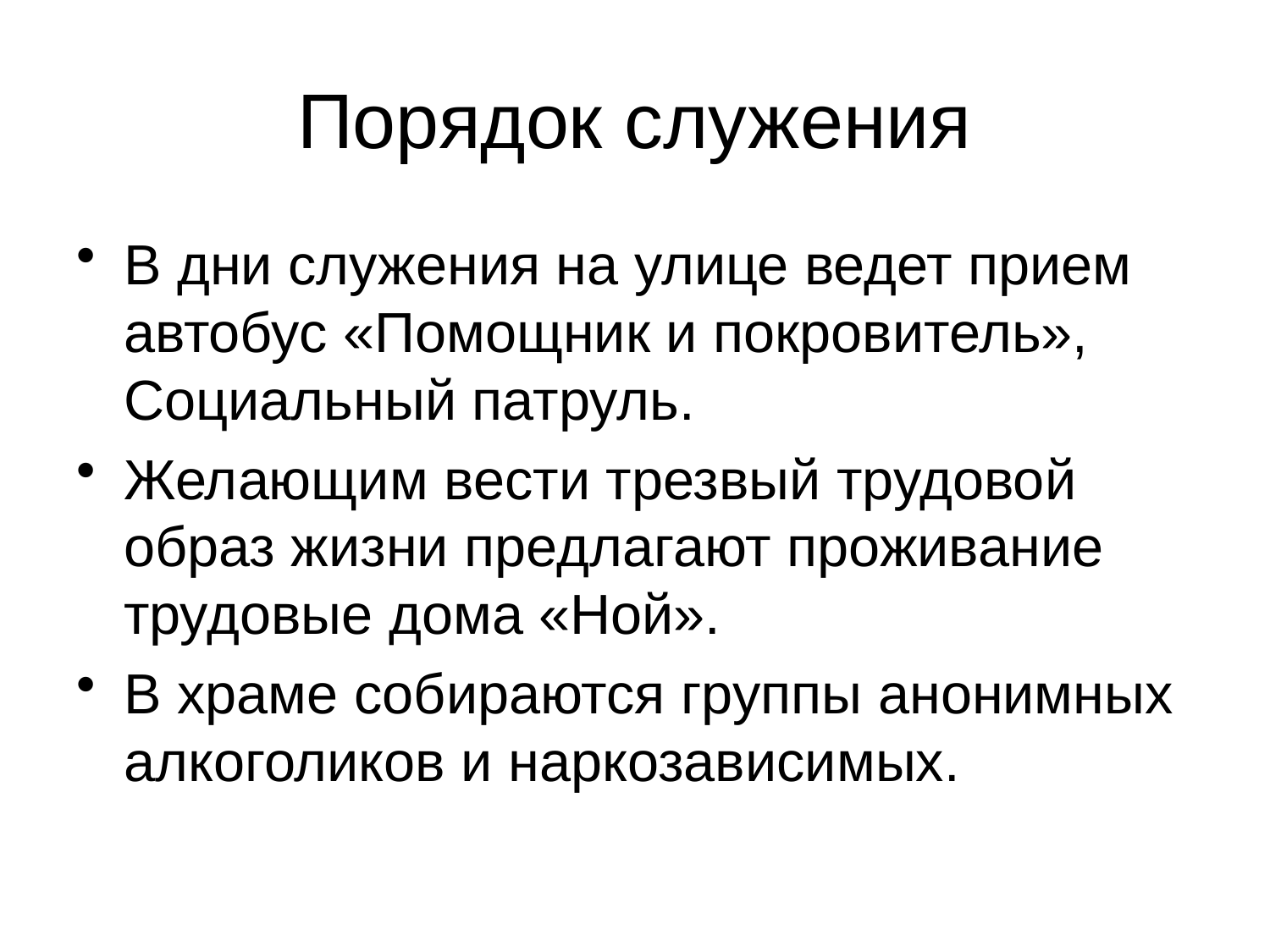

# Порядок служения
В дни служения на улице ведет прием автобус «Помощник и покровитель», Социальный патруль.
Желающим вести трезвый трудовой образ жизни предлагают проживание трудовые дома «Ной».
В храме собираются группы анонимных алкоголиков и наркозависимых.